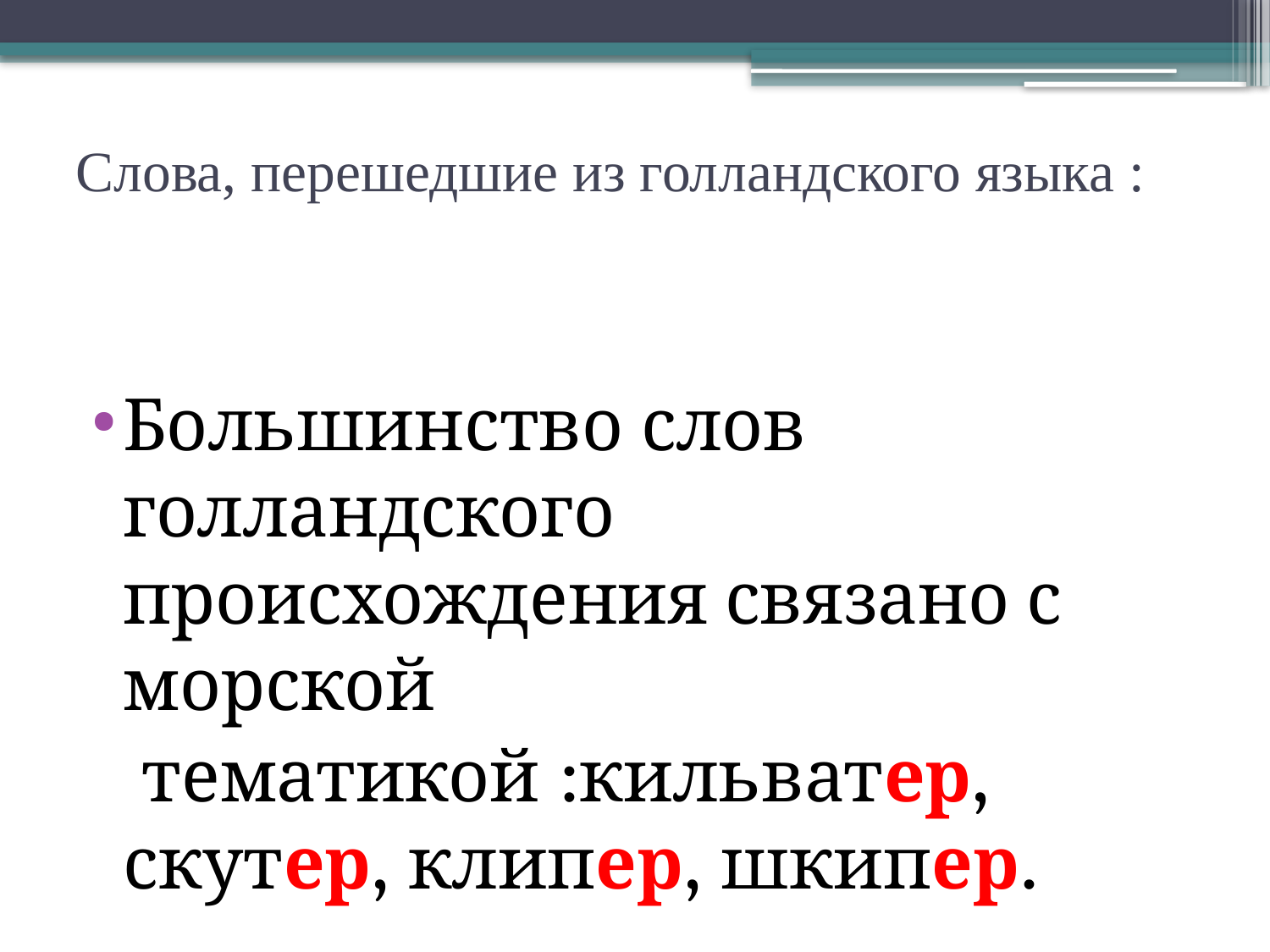

# Слова, перешедшие из голландского языка :

Большинство слов голландского происхождения связано с морской
   тематикой :кильватер, скутер, клипер, шкипер.